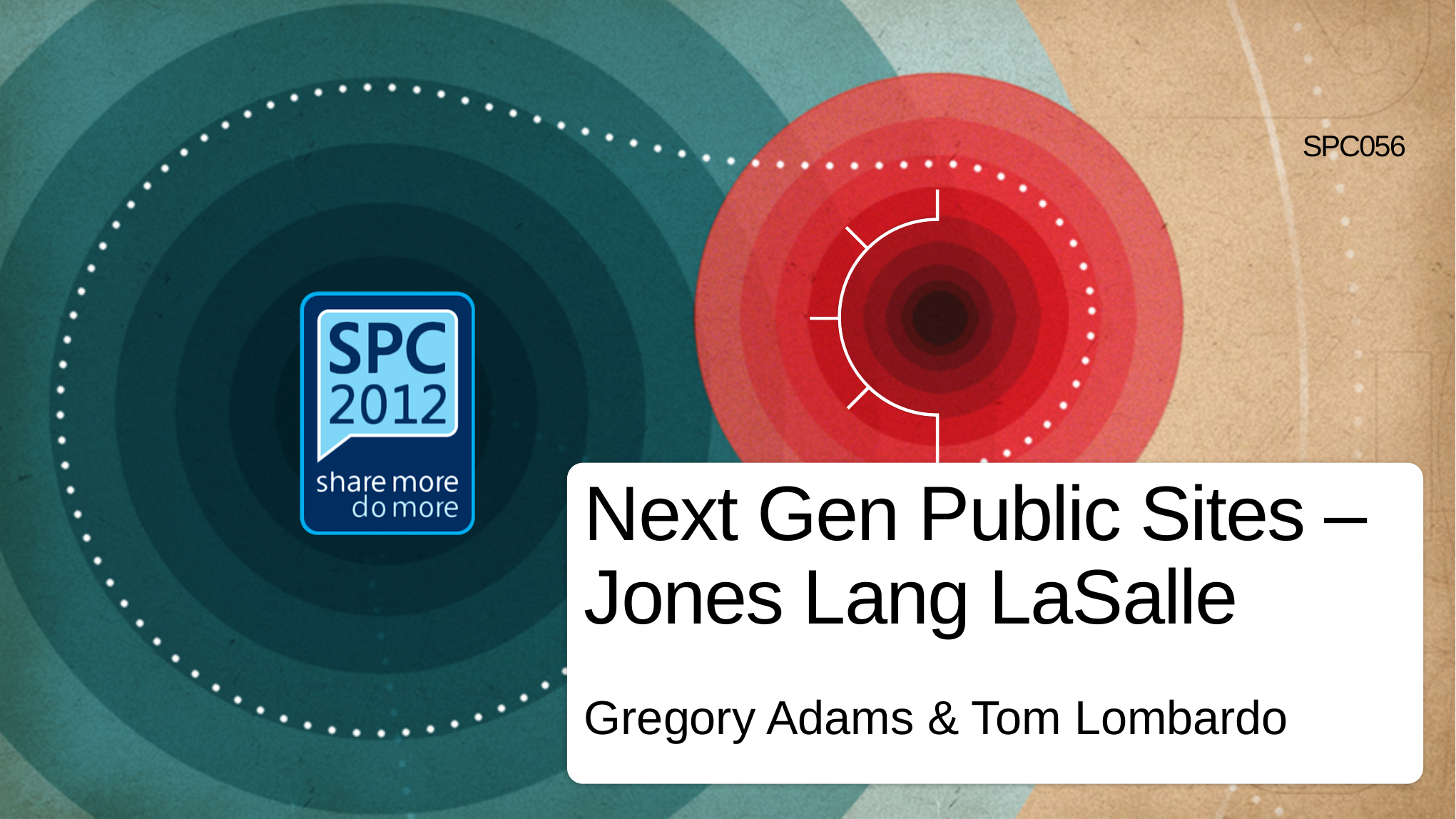

SPC056
# Next Gen Public Sites – Jones Lang LaSalle

Gregory Adams & Tom Lombardo